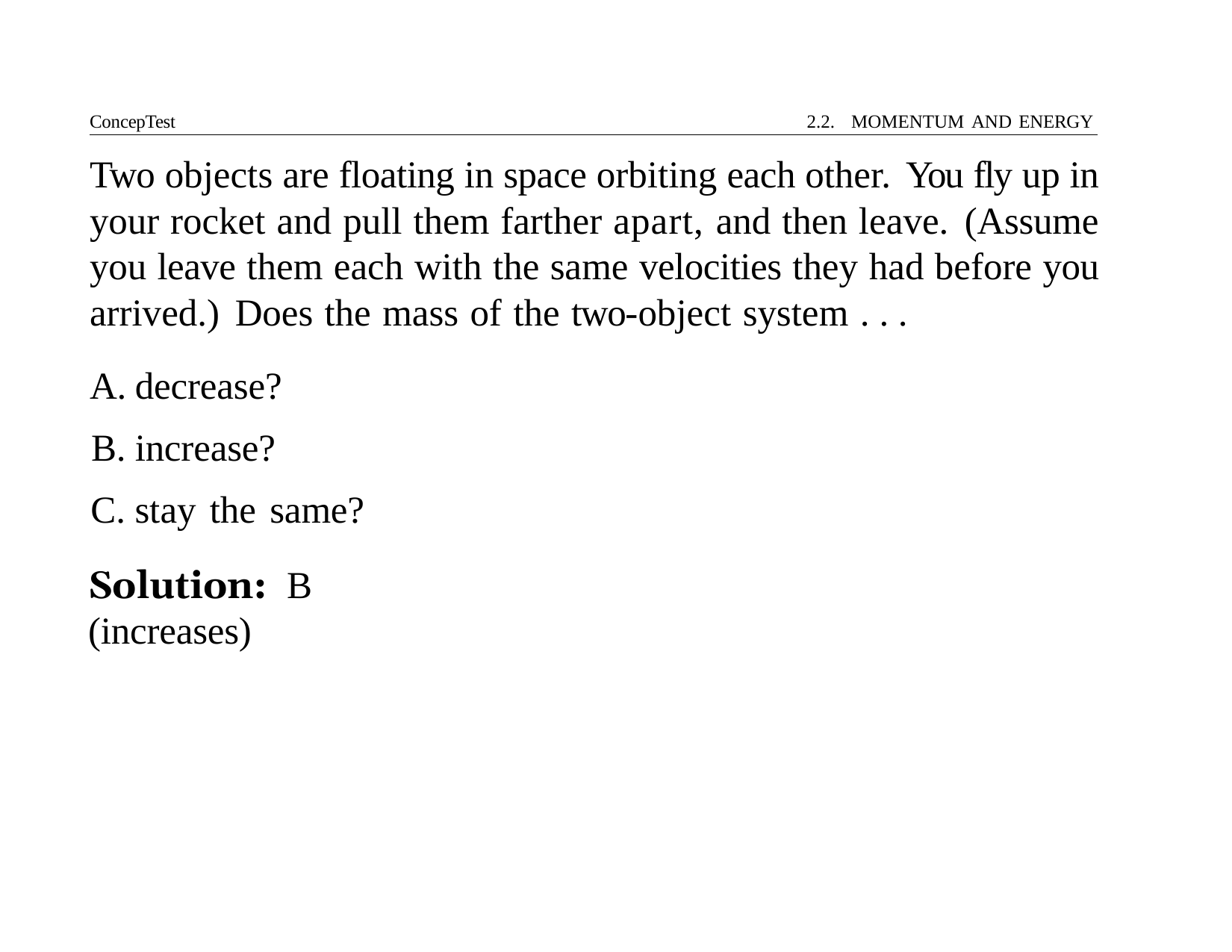

ConcepTest	2.2.  MOMENTUM AND ENERGY

# Two objects are floating in space orbiting each other. You fly up in your rocket and pull them farther apart, and then leave. (Assume you leave them each with the same velocities they had before you arrived.) Does the mass of the two-object system . . .
decrease?
increase?
stay the same?
Solution:	B (increases)